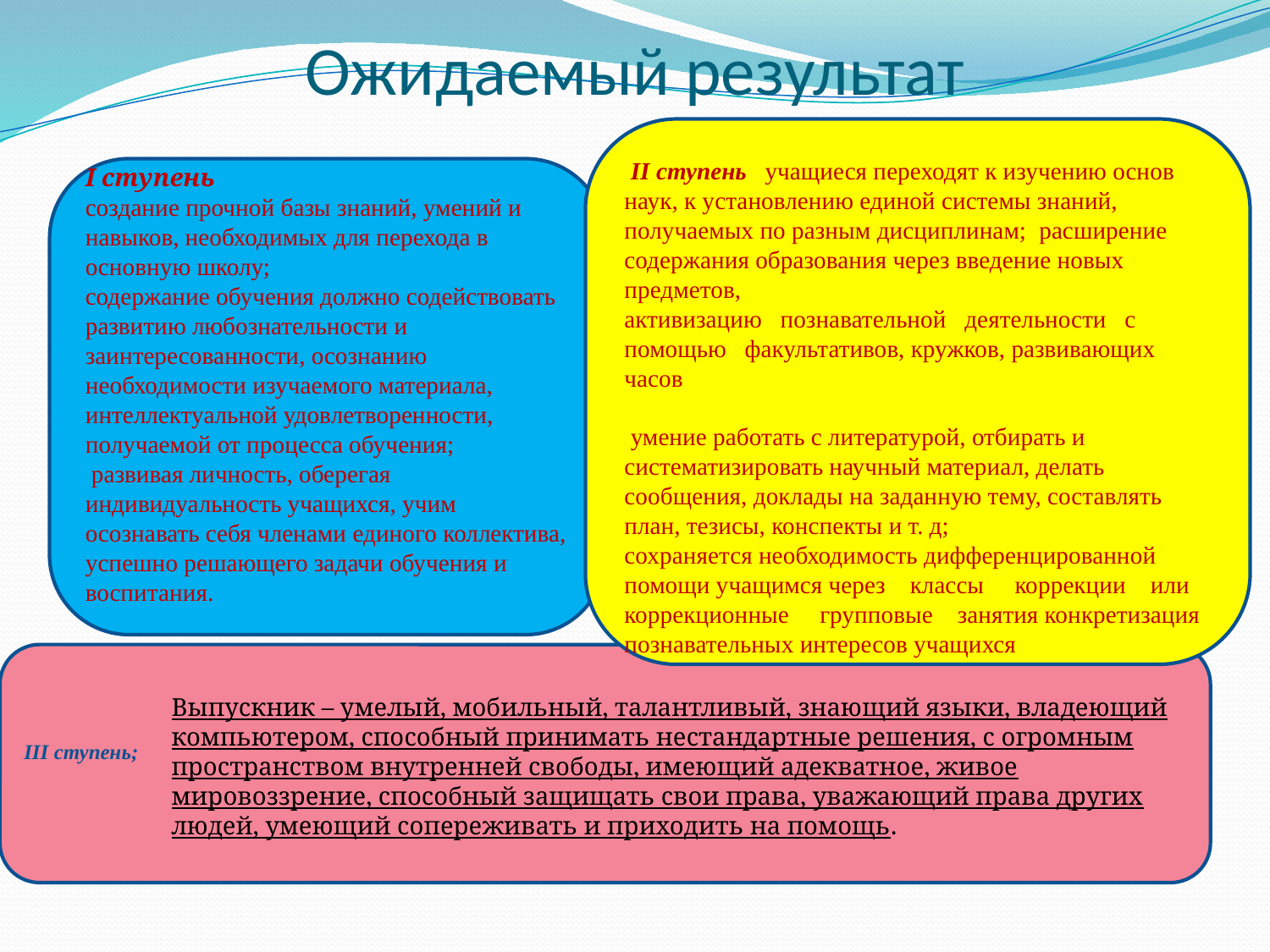

# Ожидаемый результат

 II ступень   учащиеся переходят к изучению основ наук, к установлению единой системы знаний, получаемых по разным дисциплинам;  расширение содержания образования через введение новых предметов,
активизацию   познавательной   деятельности   с   помощью   факультативов, кружков, развивающих часов

 умение работать с литературой, отбирать и систематизировать научный материал, делать сообщения, доклады на заданную тему, составлять план, тезисы, конспекты и т. д;
сохраняется необходимость дифференцированной помощи учащимся через    классы     коррекции    или    коррекционные     групповые    занятия конкретизация познавательных интересов учащихся

I ступень
создание прочной базы знаний, умений и навыков, необходимых для перехода в основную школу;
содержание обучения должно содействовать развитию любознательности и заинтересованности, осознанию необходимости изу­чаемого материала, интеллектуальной удовлетворенности, получаемой от процесса обучения;
 развивая личность, оберегая индивидуальность учащихся, учим осознавать себя членами единого коллектива, успешно решающего задачи обучения и воспитания.

III ступень;

Выпускник – умелый, мобильный, талантливый, знающий языки, владеющий компьютером, способный принимать нестандартные решения, с огромным пространством внутренней свободы, имеющий адекватное, живое мировоззрение, способный защищать свои права, уважающий права других людей, умеющий сопереживать и приходить на помощь.